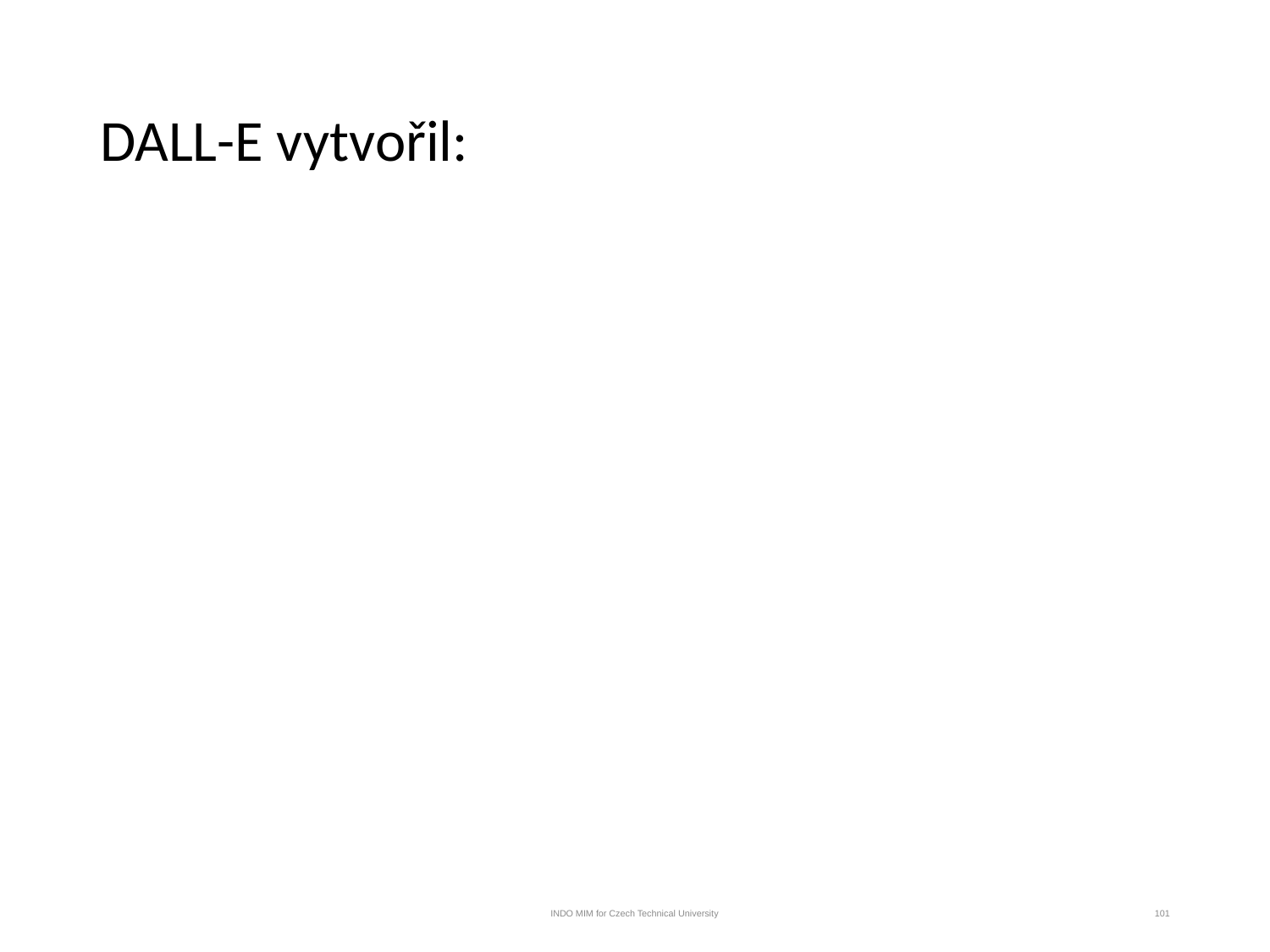

# DALL-E vytvořil:
INDO MIM for Czech Technical University
101